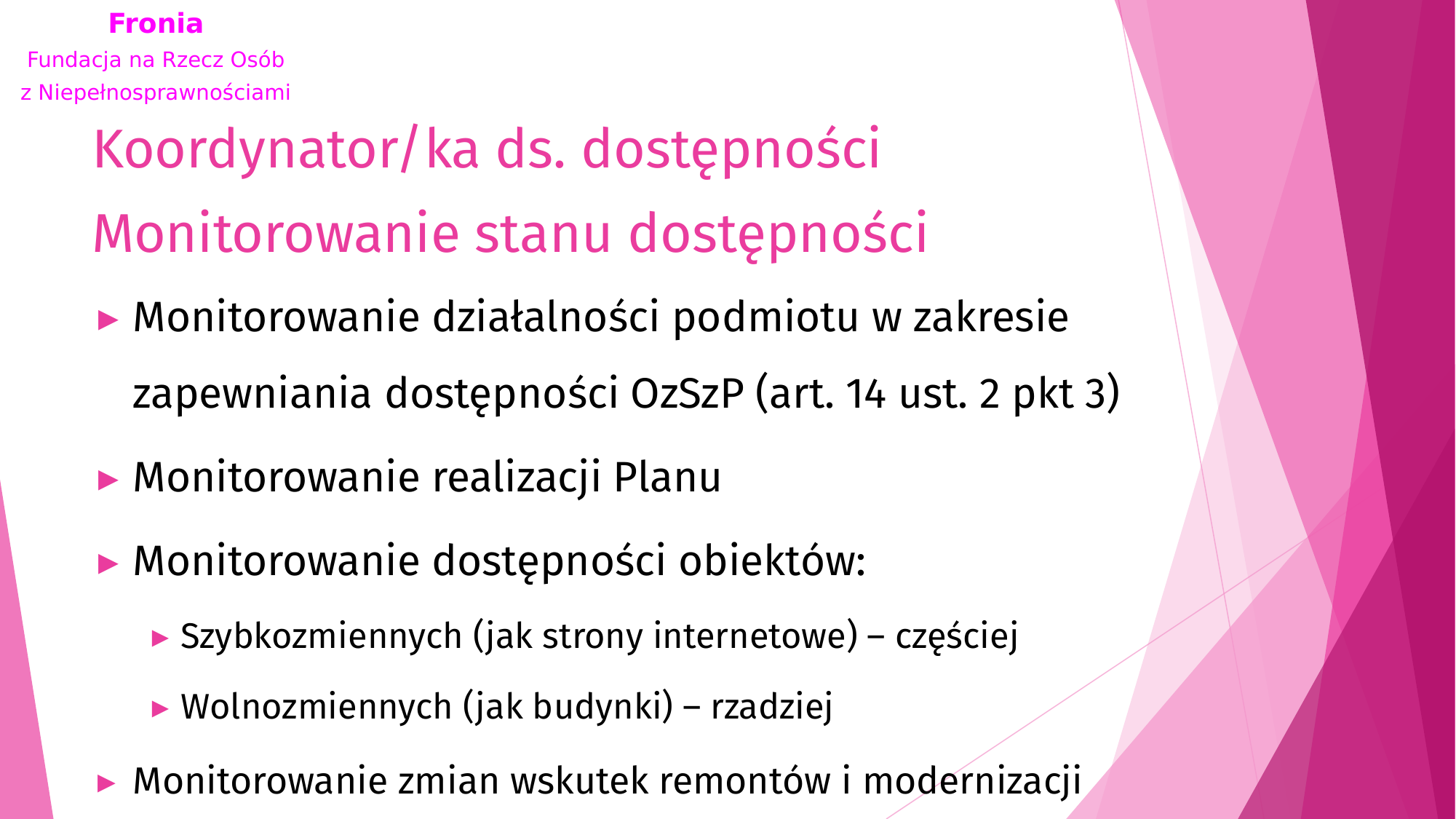

# Koordynator/ka ds. dostępności Monitorowanie stanu dostępności
Monitorowanie działalności podmiotu w zakresie zapewniania dostępności OzSzP (art. 14 ust. 2 pkt 3)
Monitorowanie realizacji Planu
Monitorowanie dostępności obiektów:
Szybkozmiennych (jak strony internetowe) – częściej
Wolnozmiennych (jak budynki) – rzadziej
Monitorowanie zmian wskutek remontów i modernizacji